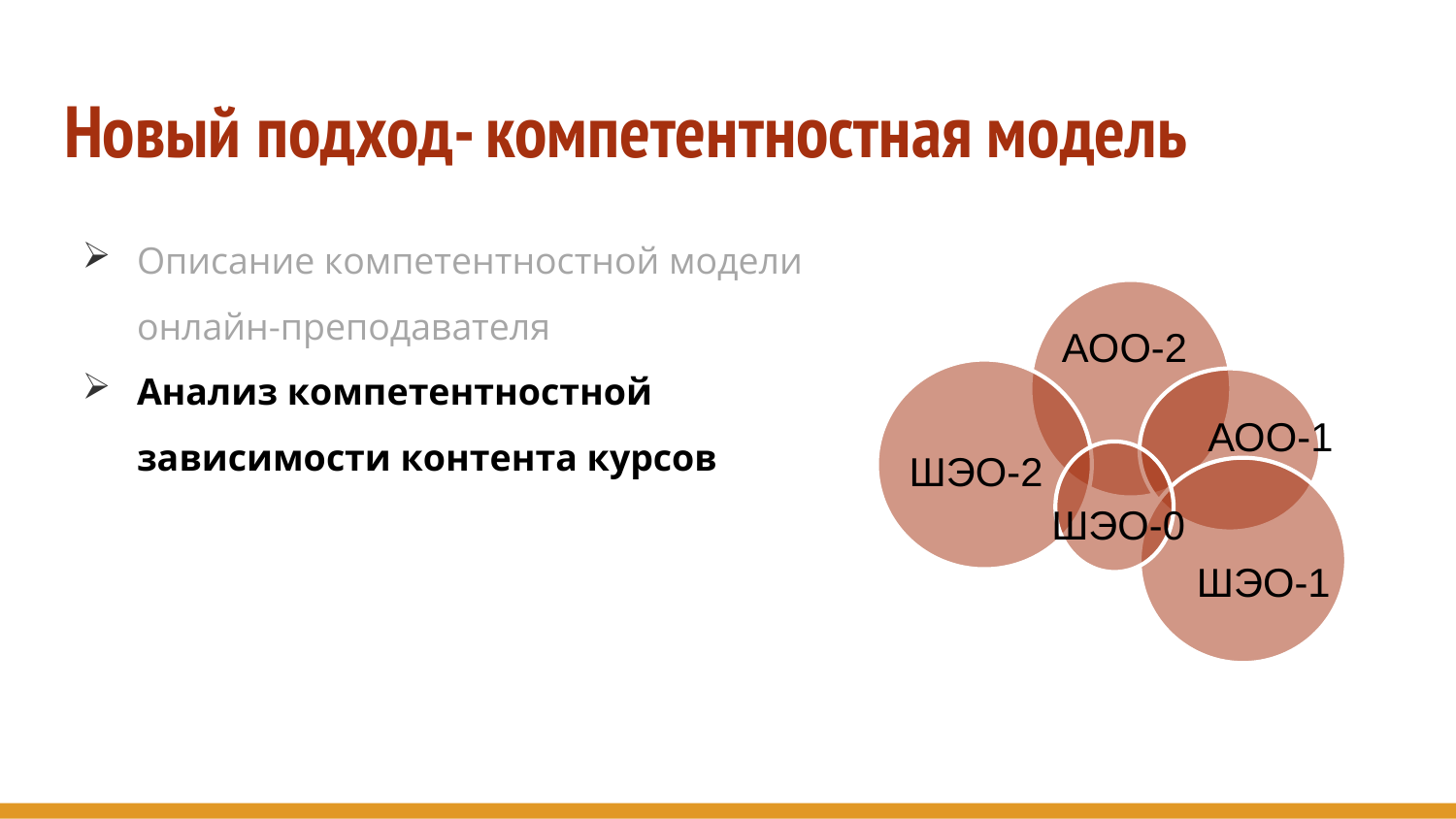

# Новый подход- компетентностная модель
Описание компетентностной модели онлайн-преподавателя
Анализ компетентностной зависимости контента курсов

АОО-2
АОО-1
ШЭО-1
ШЭО-2
ШЭО-0